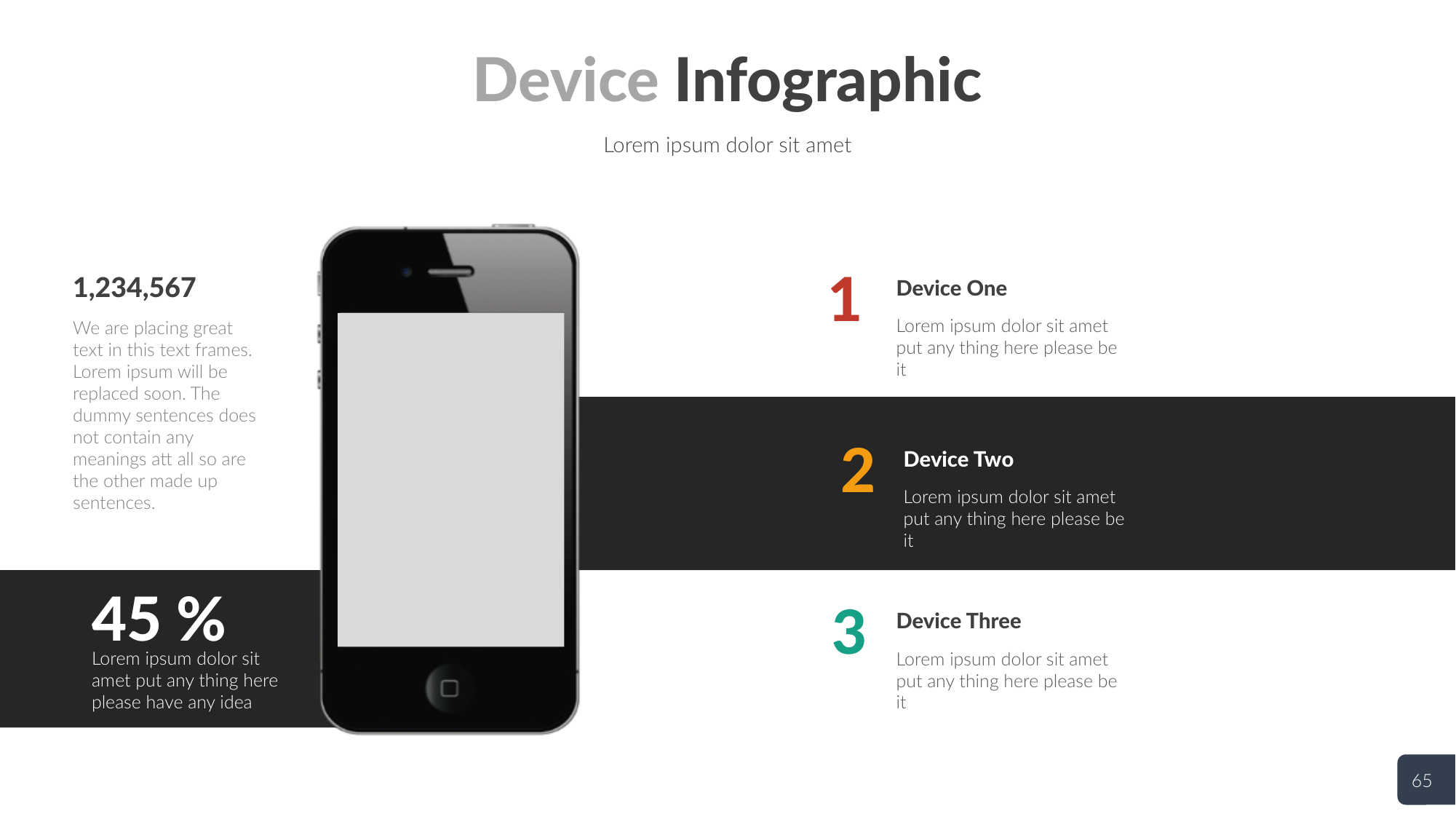

# Device Infographic
Lorem ipsum dolor sit amet
1
1,234,567
Device One
Lorem ipsum dolor sit amet put any thing here please be it
We are placing great text in this text frames. Lorem ipsum will be replaced soon. The dummy sentences does not contain any meanings att all so are the other made up sentences.

2
Device Two
Lorem ipsum dolor sit amet put any thing here please be it
45 %
Lorem ipsum dolor sit amet put any thing here please have any idea
3
Device Three
Lorem ipsum dolor sit amet put any thing here please be it

65